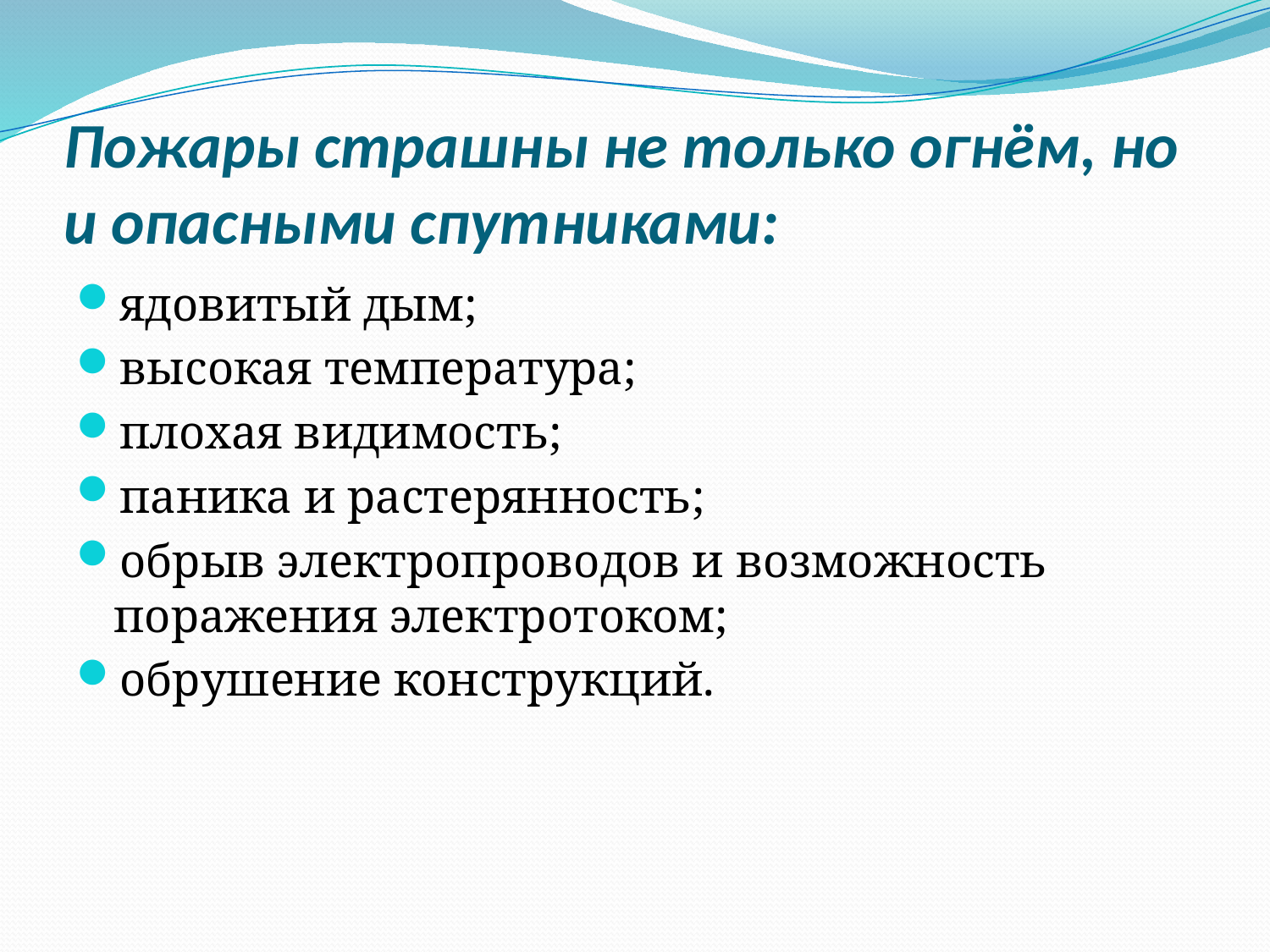

# Пожары страшны не только огнём, но и опасными спутниками:
ядовитый дым;
высокая температура;
плохая видимость;
паника и растерянность;
обрыв электропроводов и возможность поражения электротоком;
обрушение конструкций.